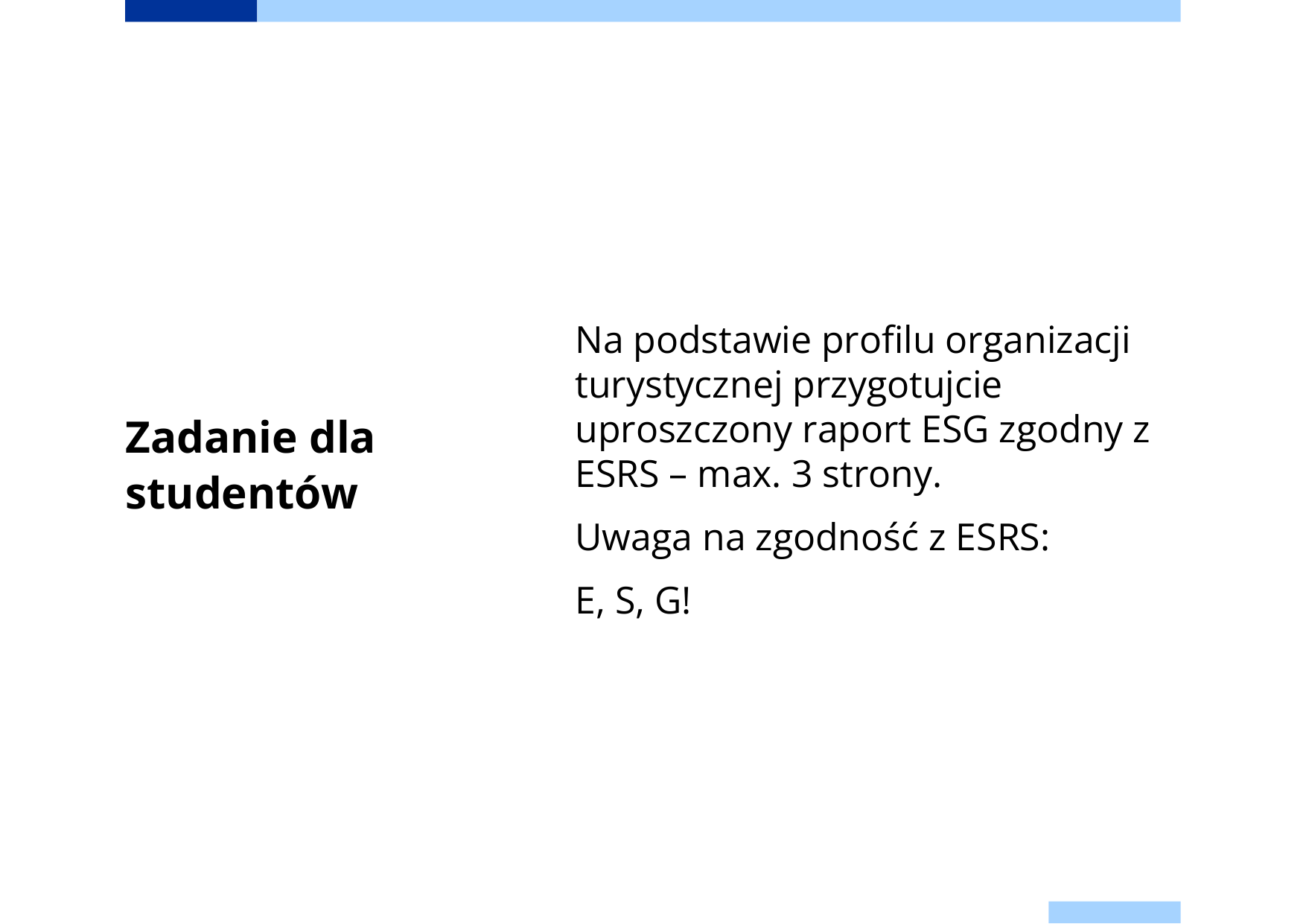

# Zadanie dla studentów
Na podstawie profilu organizacji turystycznej przygotujcie uproszczony raport ESG zgodny z ESRS – max. 3 strony.
Uwaga na zgodność z ESRS:
E, S, G!